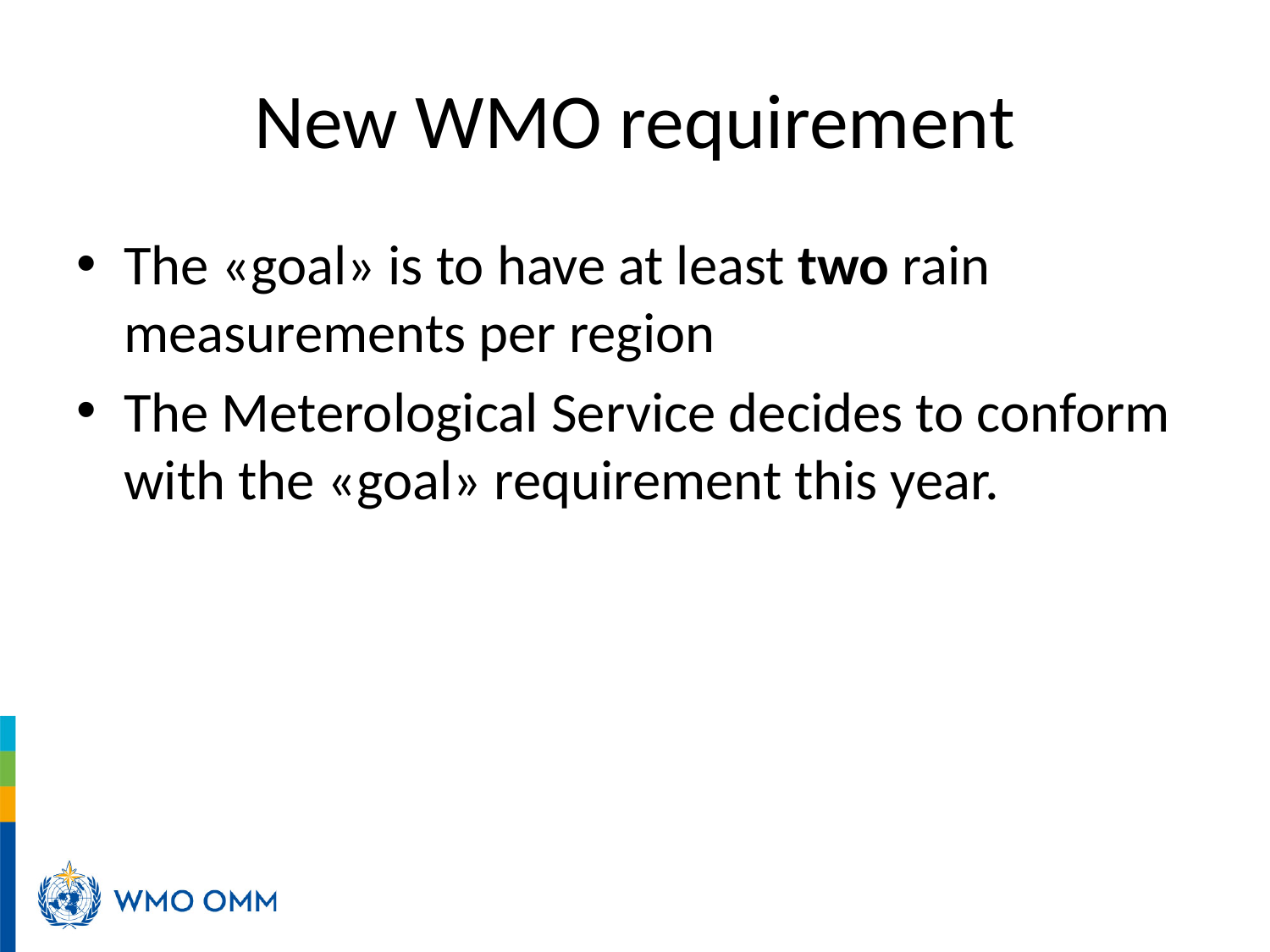

# New WMO requirement
The «goal» is to have at least two rain measurements per region
The Meterological Service decides to conform with the «goal» requirement this year.